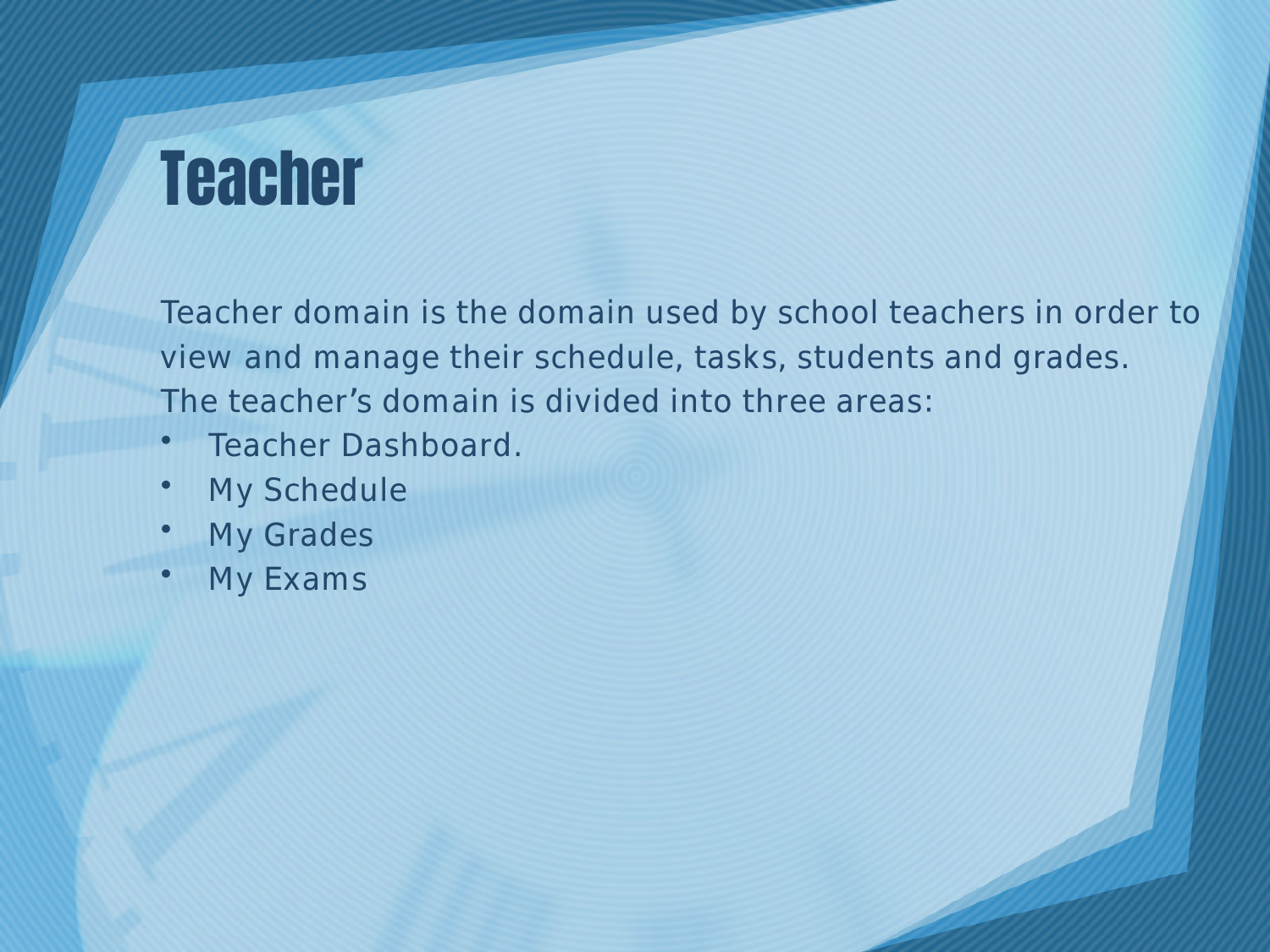

# Teacher
Teacher domain is the domain used by school teachers in order to
view and manage their schedule, tasks, students and grades.
The teacher’s domain is divided into three areas:
Teacher Dashboard.
My Schedule
My Grades
My Exams